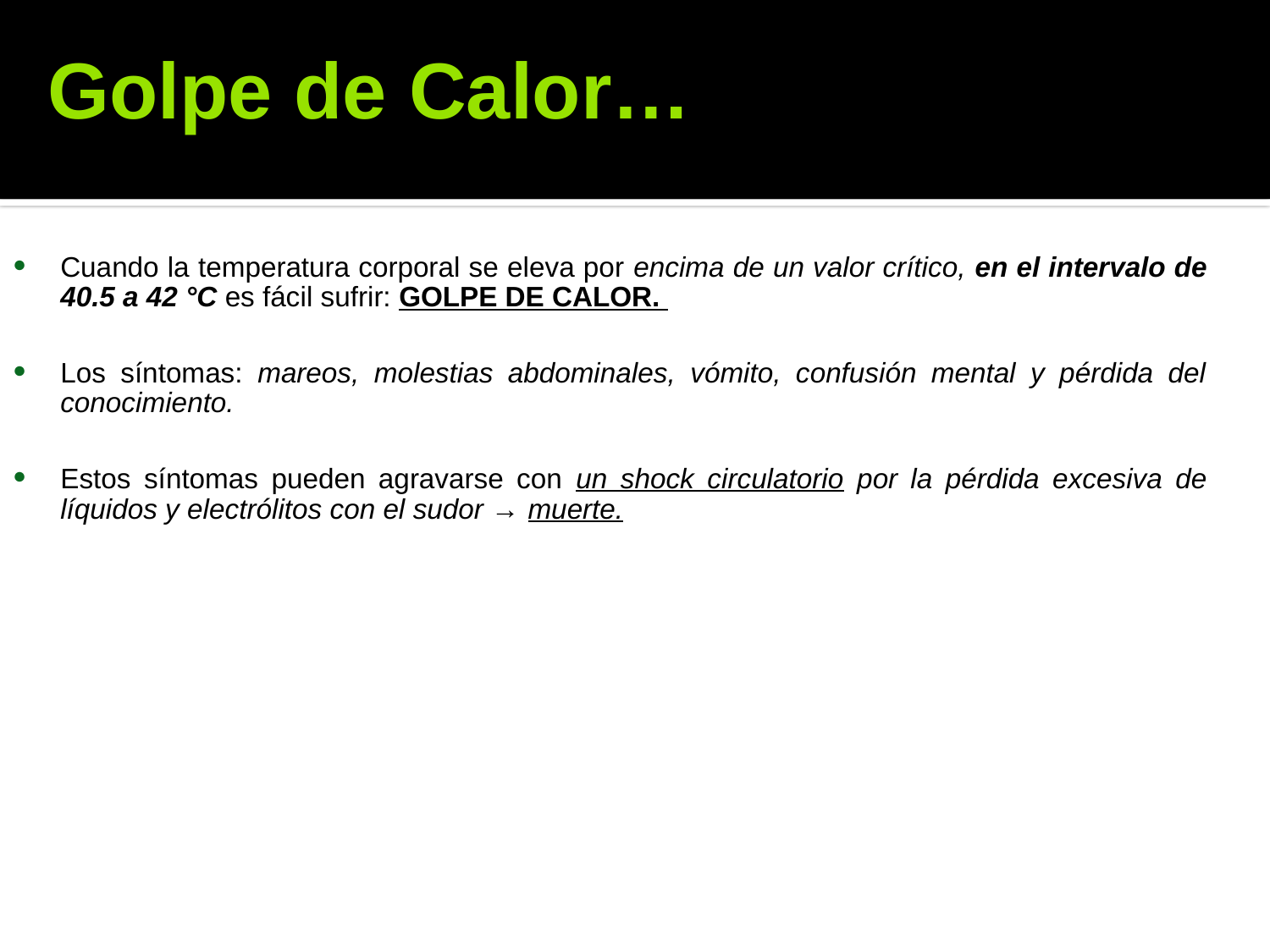

# Golpe de Calor…
Cuando la temperatura corporal se eleva por encima de un valor crítico, en el intervalo de 40.5 a 42 °C es fácil sufrir: GOLPE DE CALOR.

Los síntomas: mareos, molestias abdominales, vómito, confusión mental y pérdida del conocimiento.

Estos síntomas pueden agravarse con un shock circulatorio por la pérdida excesiva de líquidos y electrólitos con el sudor → muerte.